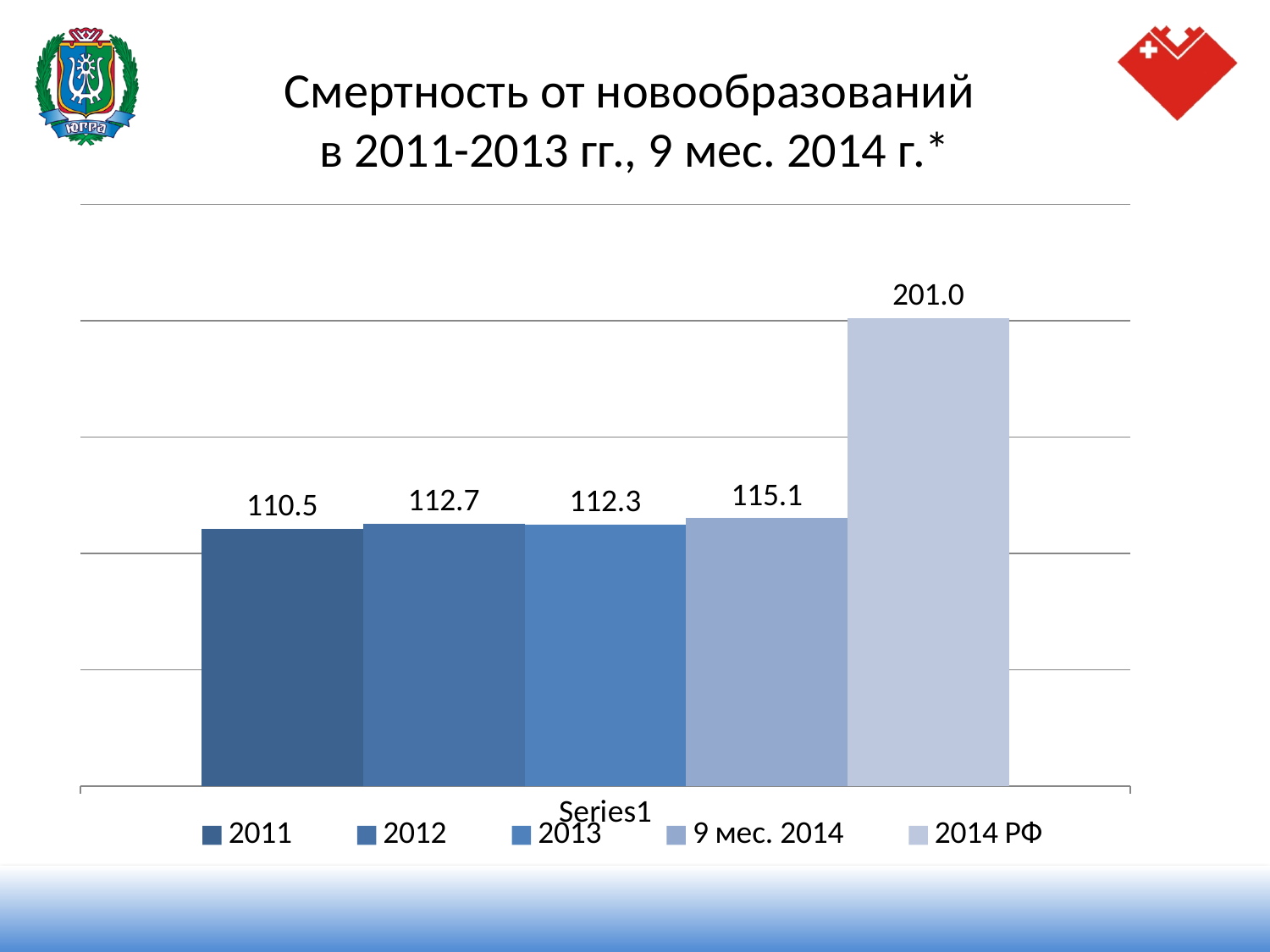

# Смертность от новообразований в 2011-2013 гг., 9 мес. 2014 г.*

### Chart

| Category | 2011 | 2012 | 2013 | 9 мес. 2014 | 2014 РФ |
|---|---|---|---|---|---|
|  | 110.5 | 112.7 | 112.3 | 115.1 | 201.0 |